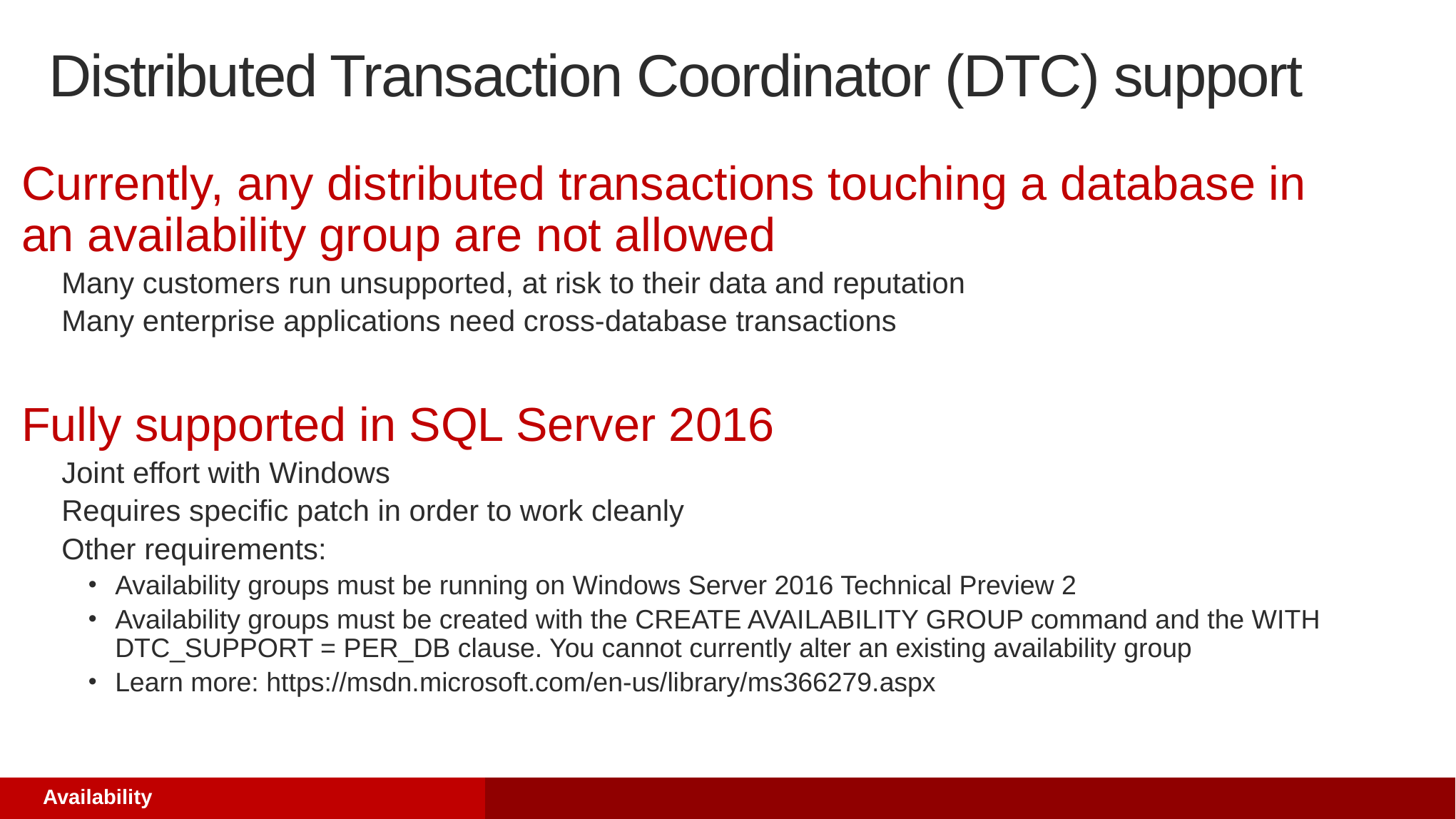

# Distributed Transaction Coordinator (DTC) support
Currently, any distributed transactions touching a database in an availability group are not allowed
Many customers run unsupported, at risk to their data and reputation
Many enterprise applications need cross-database transactions

Fully supported in SQL Server 2016
Joint effort with Windows
Requires specific patch in order to work cleanly
Other requirements:
Availability groups must be running on Windows Server 2016 Technical Preview 2
Availability groups must be created with the CREATE AVAILABILITY GROUP command and the WITH DTC_SUPPORT = PER_DB clause. You cannot currently alter an existing availability group
Learn more: https://msdn.microsoft.com/en-us/library/ms366279.aspx
Availability